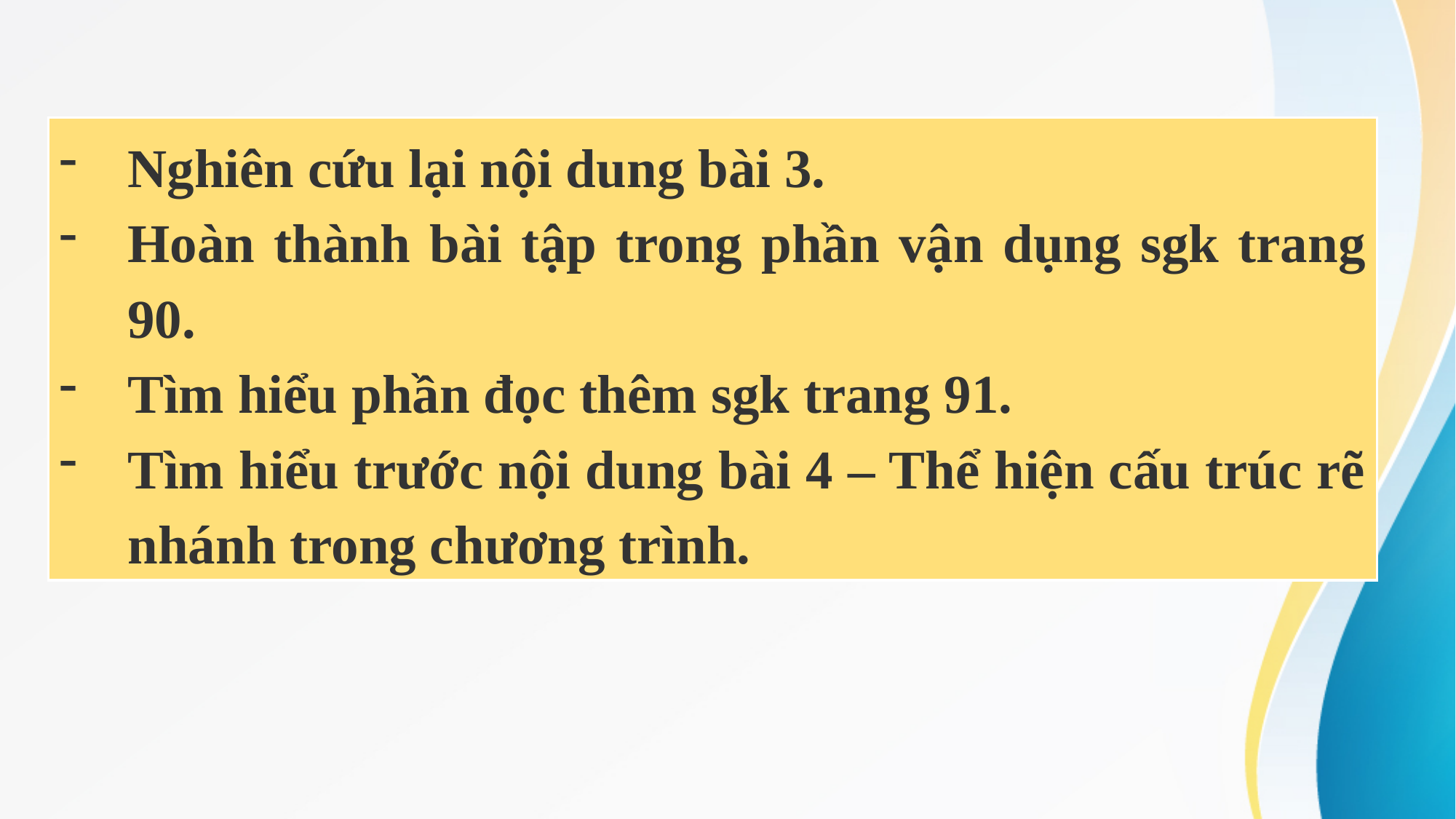

Nghiên cứu lại nội dung bài 3.
Hoàn thành bài tập trong phần vận dụng sgk trang 90.
Tìm hiểu phần đọc thêm sgk trang 91.
Tìm hiểu trước nội dung bài 4 – Thể hiện cấu trúc rẽ nhánh trong chương trình.